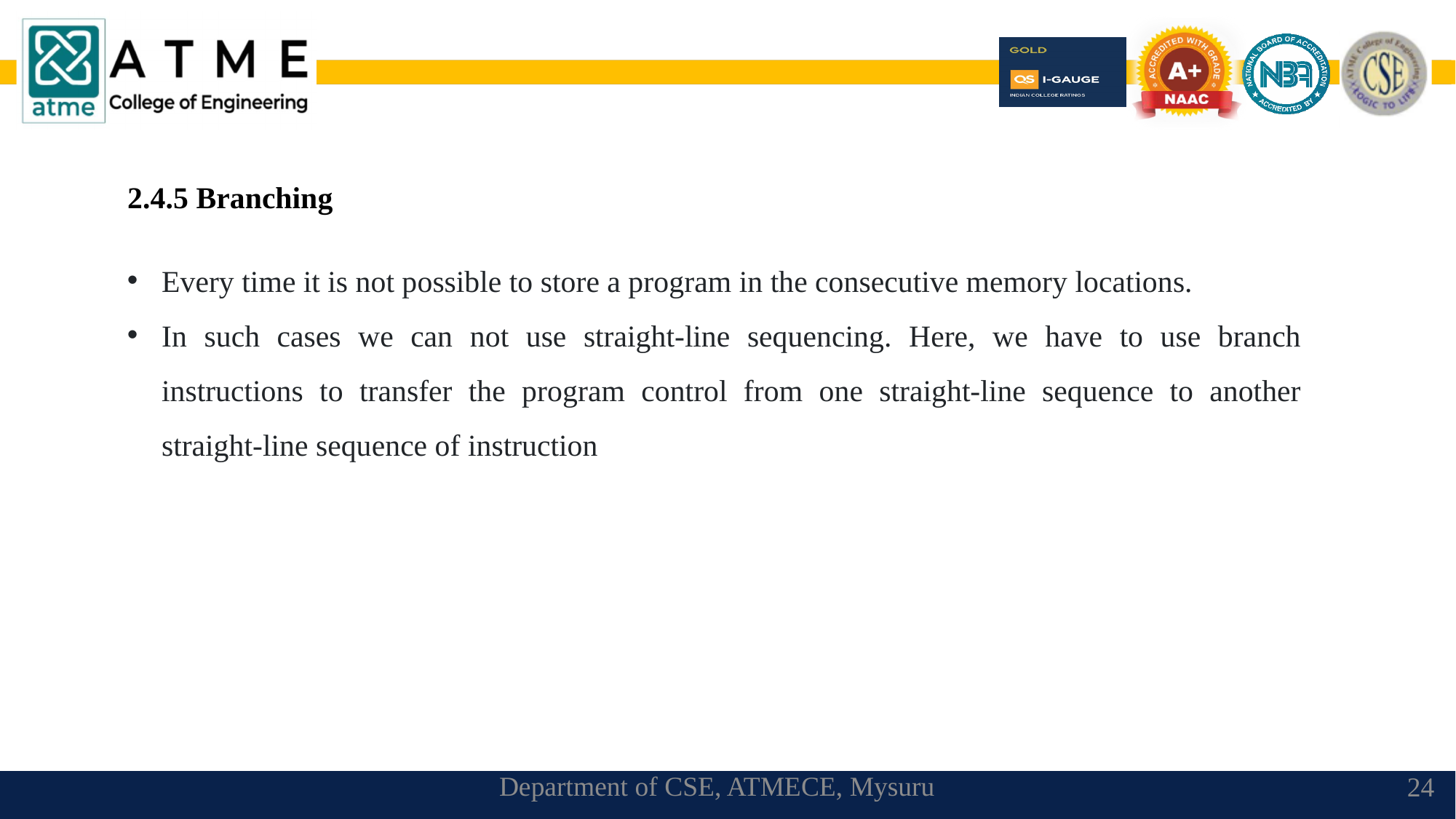

2.4.5 Branching
Every time it is not possible to store a program in the consecutive memory locations.
In such cases we can not use straight-line sequencing. Here, we have to use branch instructions to transfer the program control from one straight-line sequence to another straight-line sequence of instruction
Department of CSE, ATMECE, Mysuru
24